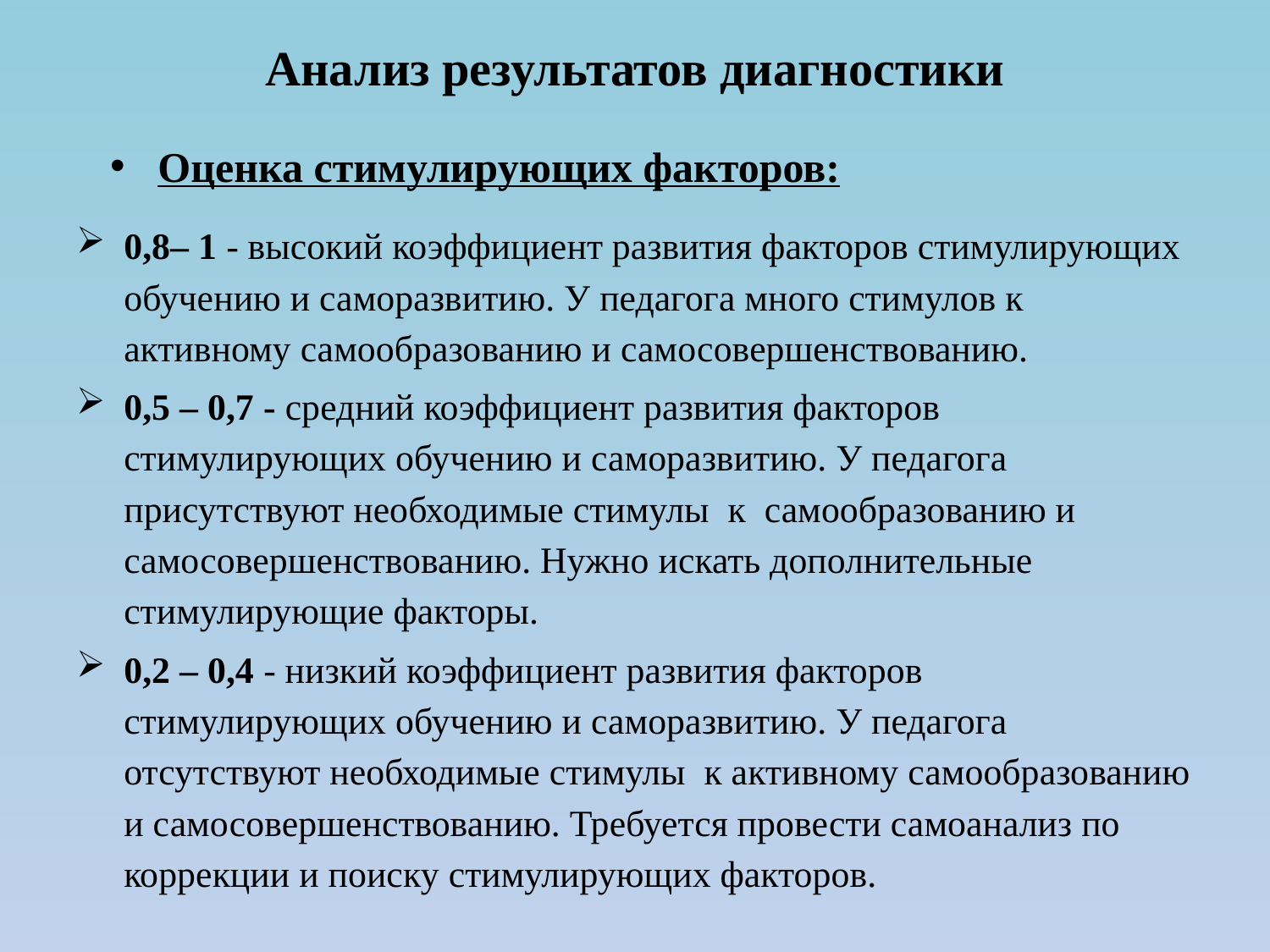

# Анализ результатов диагностики
Оценка стимулирующих факторов:
0,8– 1 - высокий коэффициент развития факторов стимулирующих обучению и саморазвитию. У педагога много стимулов к активному самообразованию и самосовершенствованию.
0,5 – 0,7 - средний коэффициент развития факторов стимулирующих обучению и саморазвитию. У педагога присутствуют необходимые стимулы  к  самообразованию и самосовершенствованию. Нужно искать дополнительные стимулирующие факторы.
0,2 – 0,4 - низкий коэффициент развития факторов стимулирующих обучению и саморазвитию. У педагога отсутствуют необходимые стимулы  к активному самообразованию и самосовершенствованию. Требуется провести самоанализ по коррекции и поиску стимулирующих факторов.